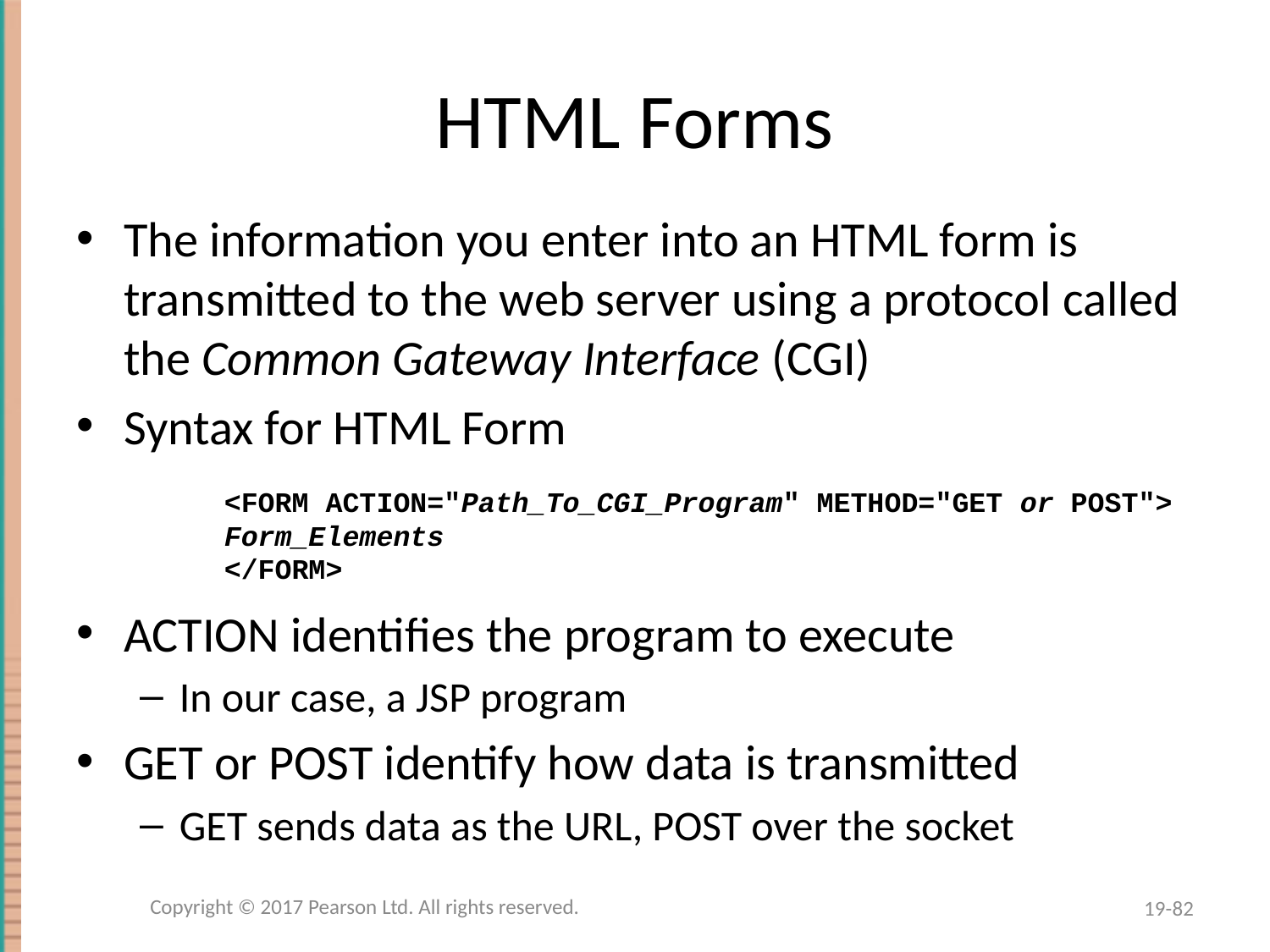

# HTML Forms
The information you enter into an HTML form is transmitted to the web server using a protocol called the Common Gateway Interface (CGI)
Syntax for HTML Form

ACTION identifies the program to execute
In our case, a JSP program
GET or POST identify how data is transmitted
GET sends data as the URL, POST over the socket
<FORM ACTION="Path_To_CGI_Program" METHOD="GET or POST">
Form_Elements
</FORM>
Copyright © 2017 Pearson Ltd. All rights reserved.
19-82